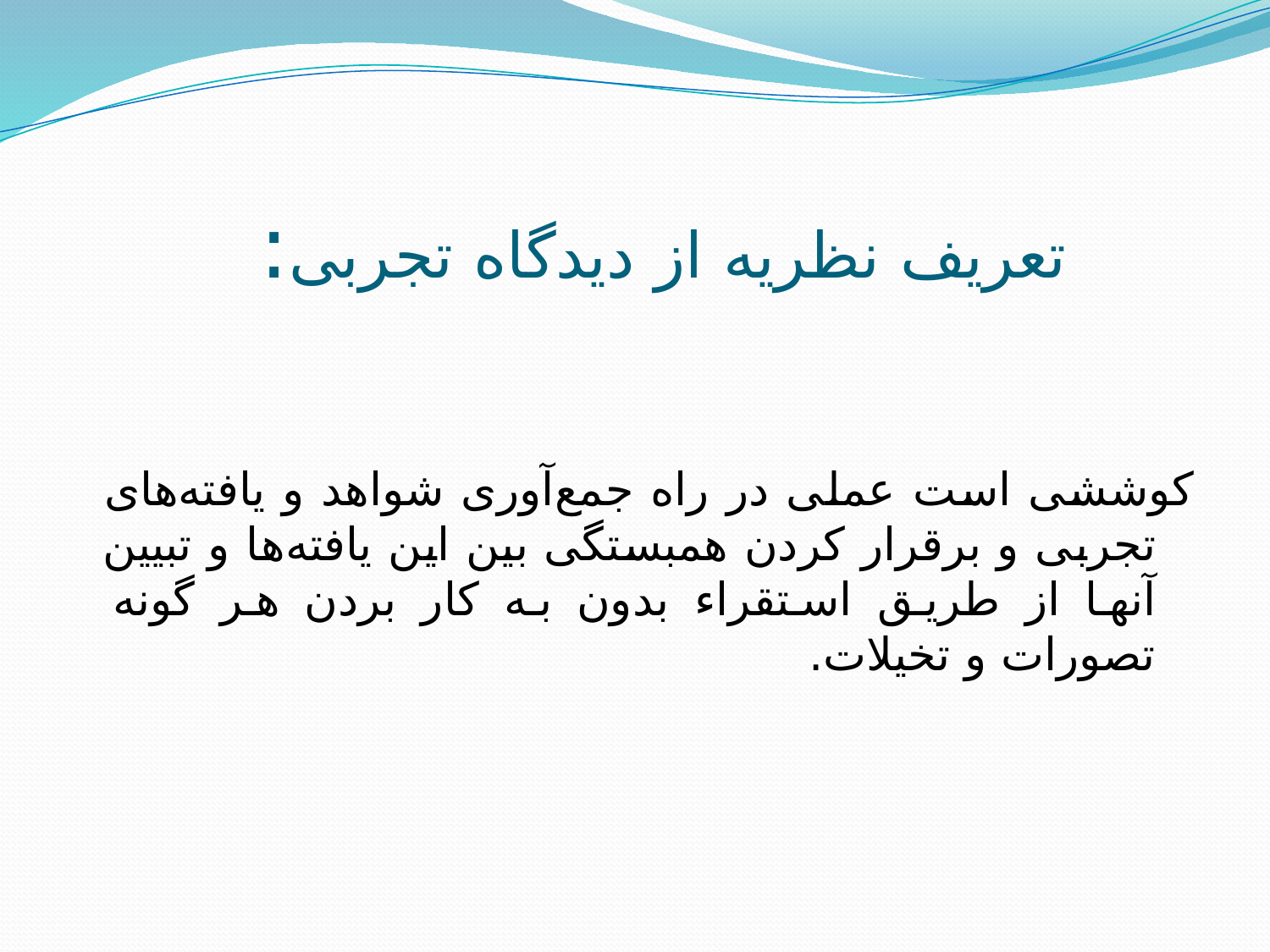

#

تعریف نظریه از دیدگاه تجربی:

کوششی است عملی در راه جمع‌آوری شواهد و یافته‌های تجربی و برقرار کردن همبستگی بین این یافته‌ها و تبیین آنها از طریق استقراء بدون به کار بردن هر گونه تصورات و تخیلات.